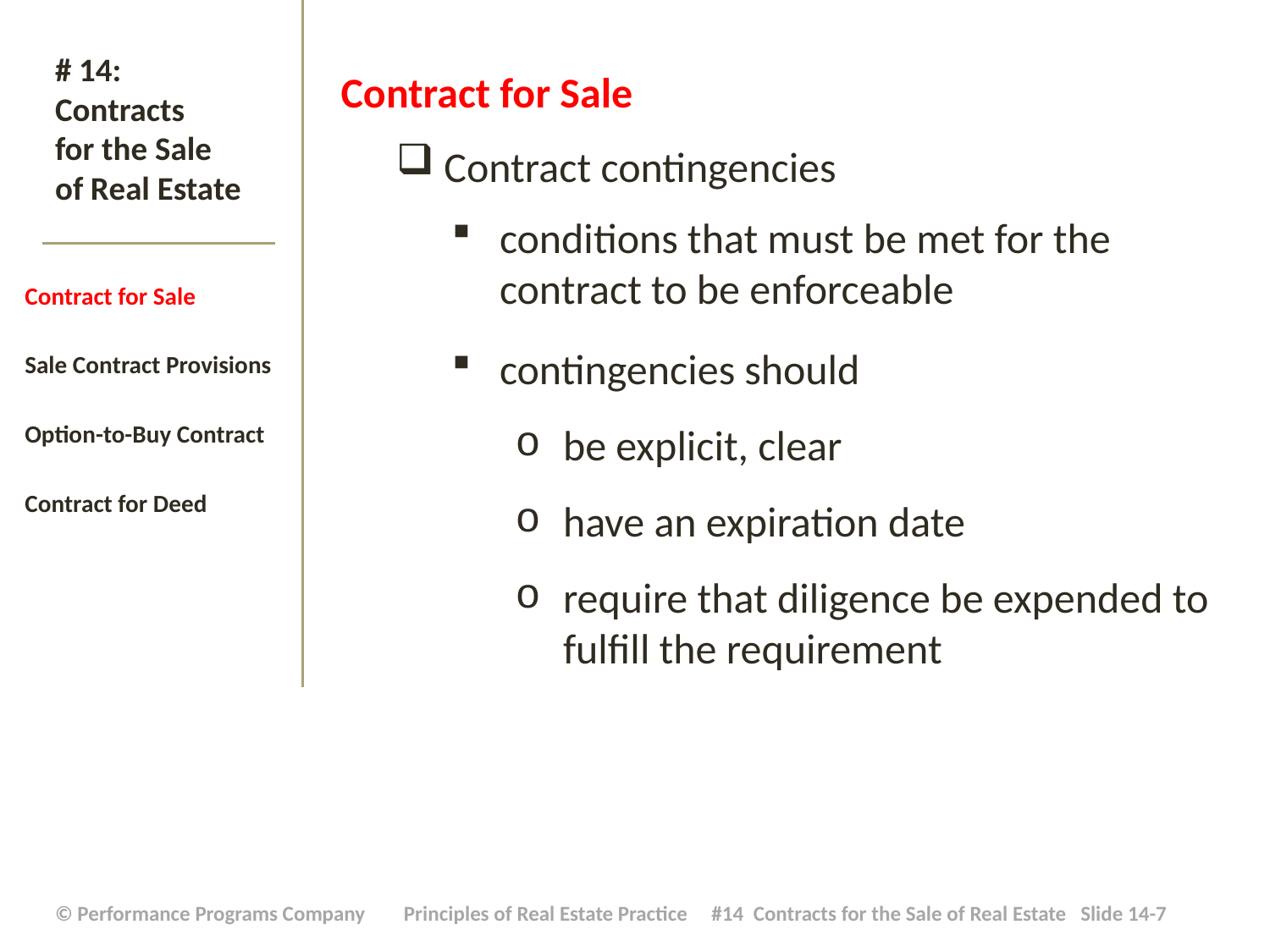

Contract for Sale

Contract contingencies

conditions that must be met for the contract to be enforceable
contingencies should
be explicit, clear
have an expiration date
require that diligence be expended to fulfill the requirement

# # 14: Contracts for the Sale of Real Estate

Contract for Sale

Sale Contract Provisions

Option-to-Buy Contract

Contract for Deed

| © Performance Programs Company Principles of Real Estate Practice #14 Contracts for the Sale of Real Estate Slide 14-7 |
| --- |